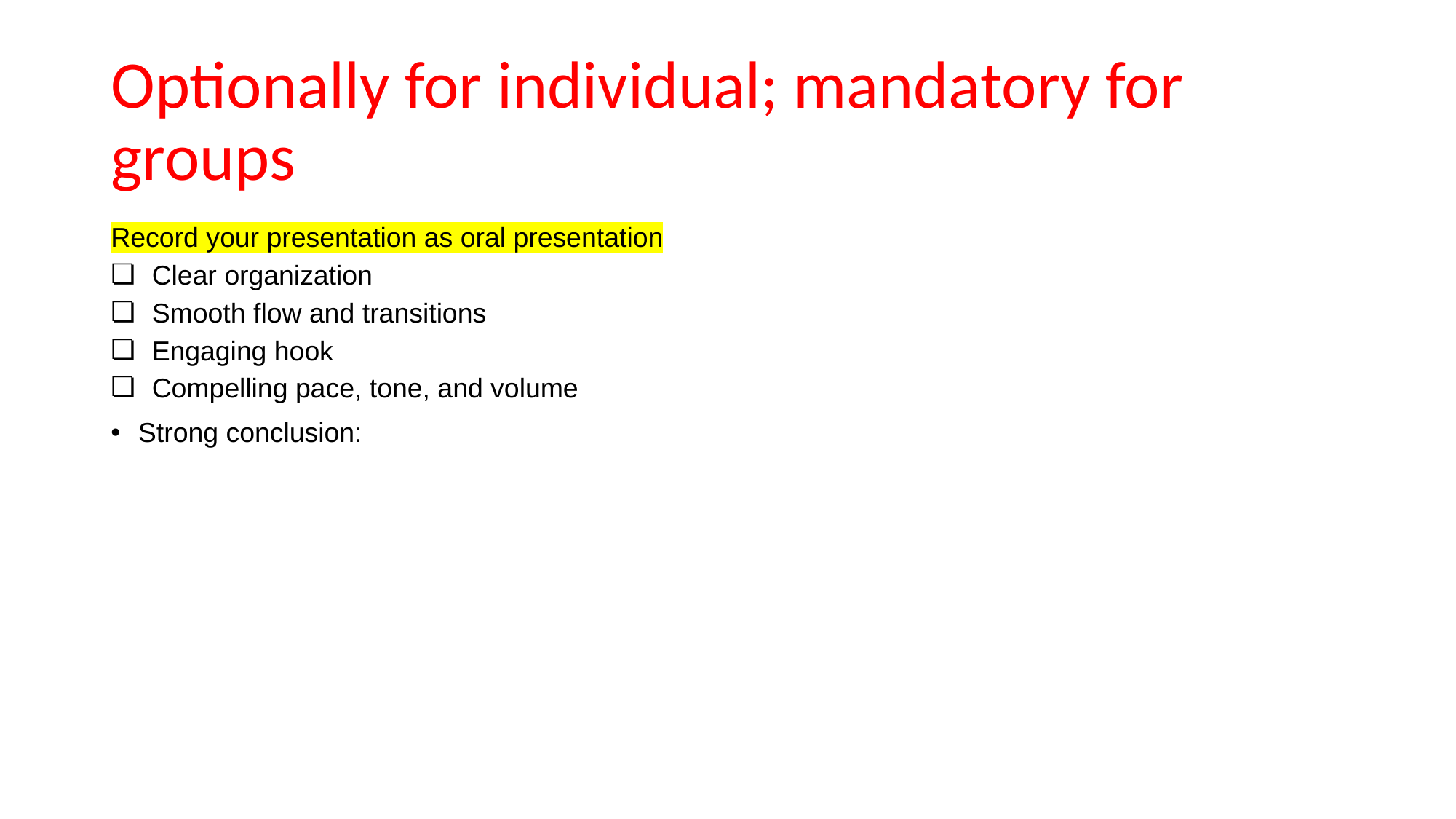

# Optionally for individual; mandatory for groups
Record your presentation as oral presentation
Clear organization
Smooth flow and transitions
Engaging hook
Compelling pace, tone, and volume
Strong conclusion: